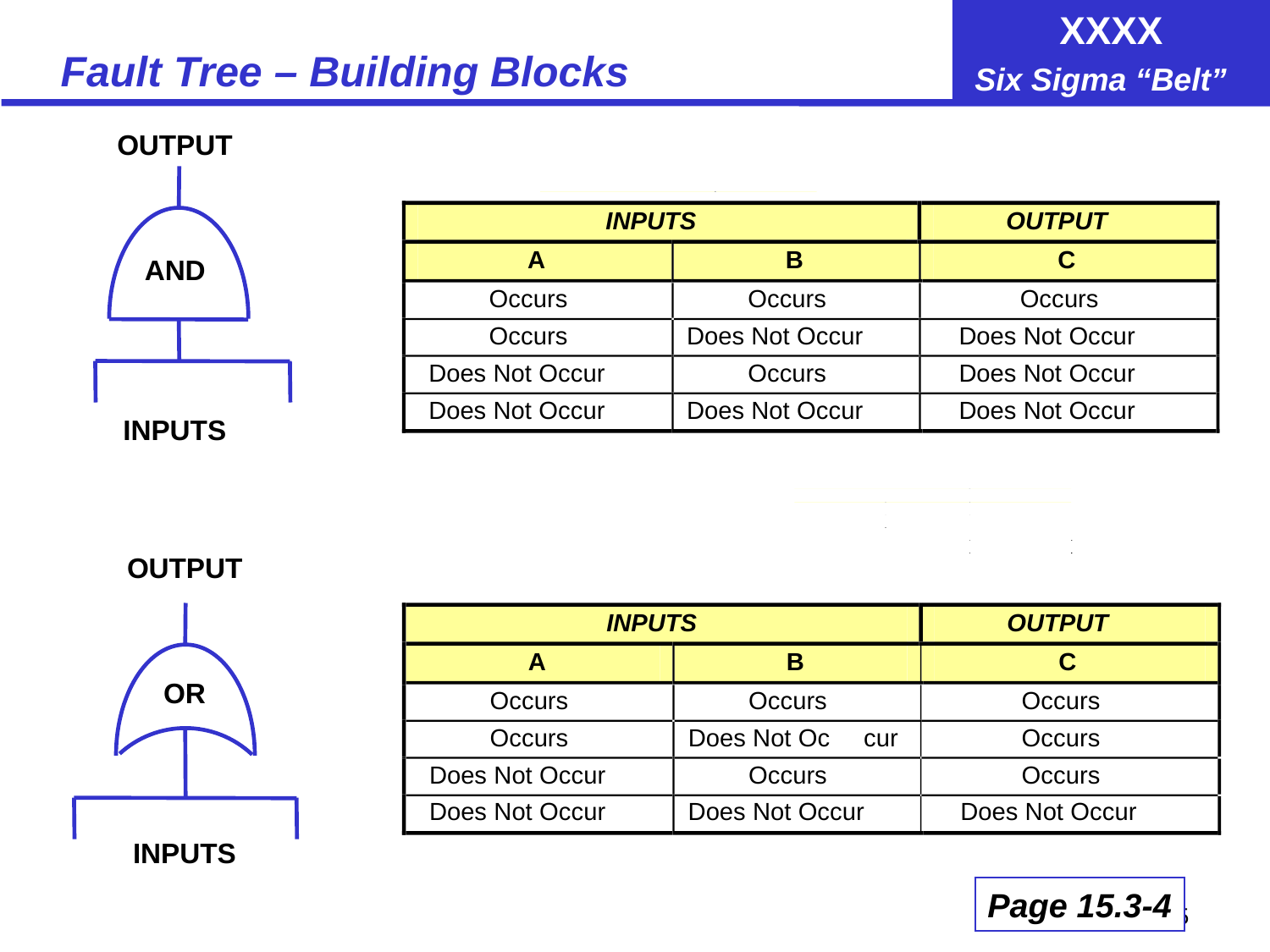

# Fault Tree – Building Blocks
OUTPUT

INPUTS

OUTPUT

A

B

C

Occurs

Occurs

Occurs

Occurs

Does Not Occur

Does Not Occur

Does Not Occur

Occurs

Does Not Occur

Does Not Occur

Does Not Occur

Does Not Occur

AND

INPUTS

OUTPUT

INPUTS

OUTPUT

A

B

C

Occurs

Occurs

Occurs

Occurs

Does Not Oc
cur

Occurs

Does Not Occur

Occurs

Occurs

Does Not Occur

Does Not Occur

Does Not Occur

OR

INPUTS
Page 15.3-4